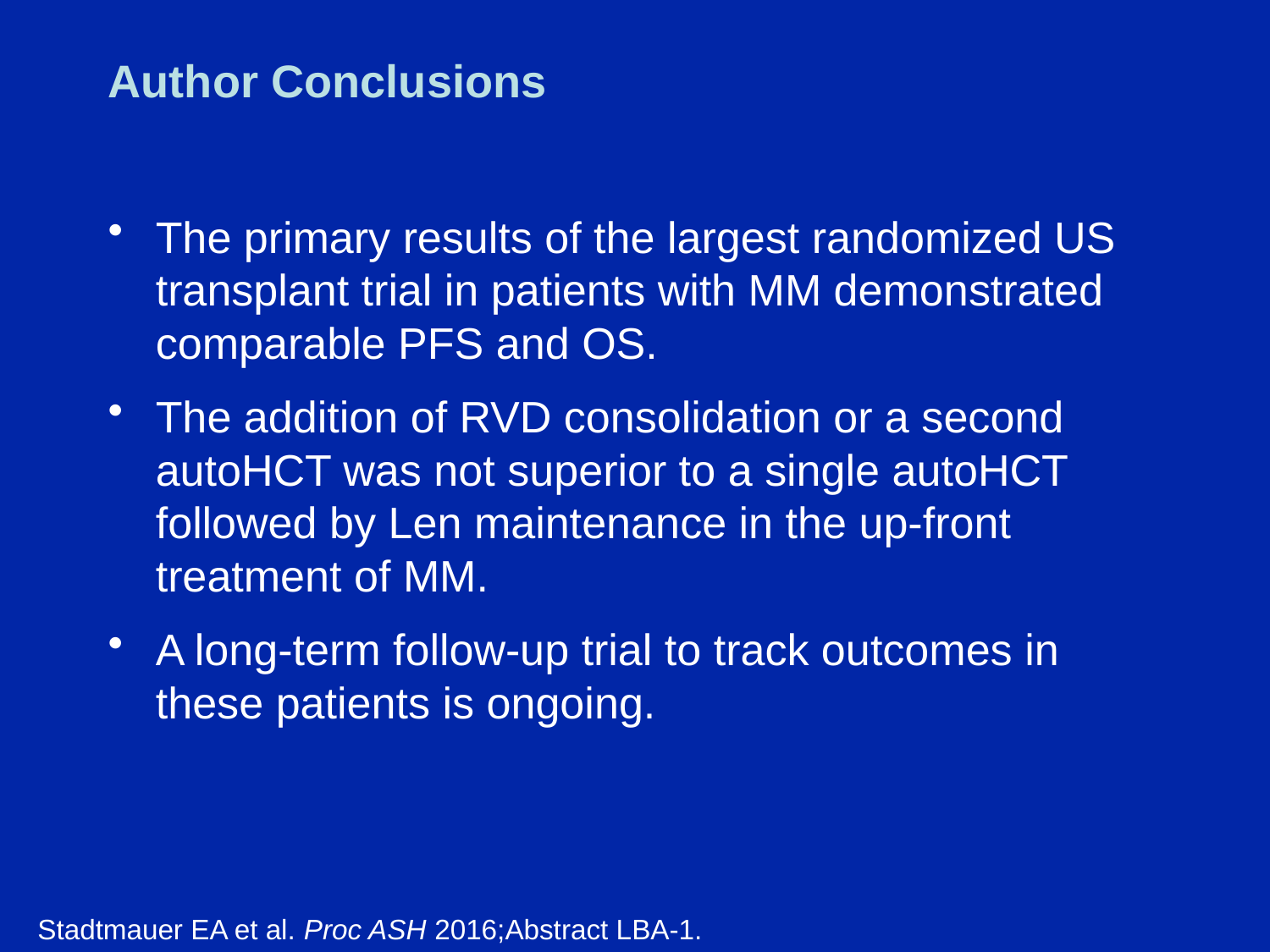

# Author Conclusions
The primary results of the largest randomized US transplant trial in patients with MM demonstrated comparable PFS and OS.
The addition of RVD consolidation or a second autoHCT was not superior to a single autoHCT followed by Len maintenance in the up-front treatment of MM.
A long-term follow-up trial to track outcomes in these patients is ongoing.
Stadtmauer EA et al. Proc ASH 2016;Abstract LBA-1.